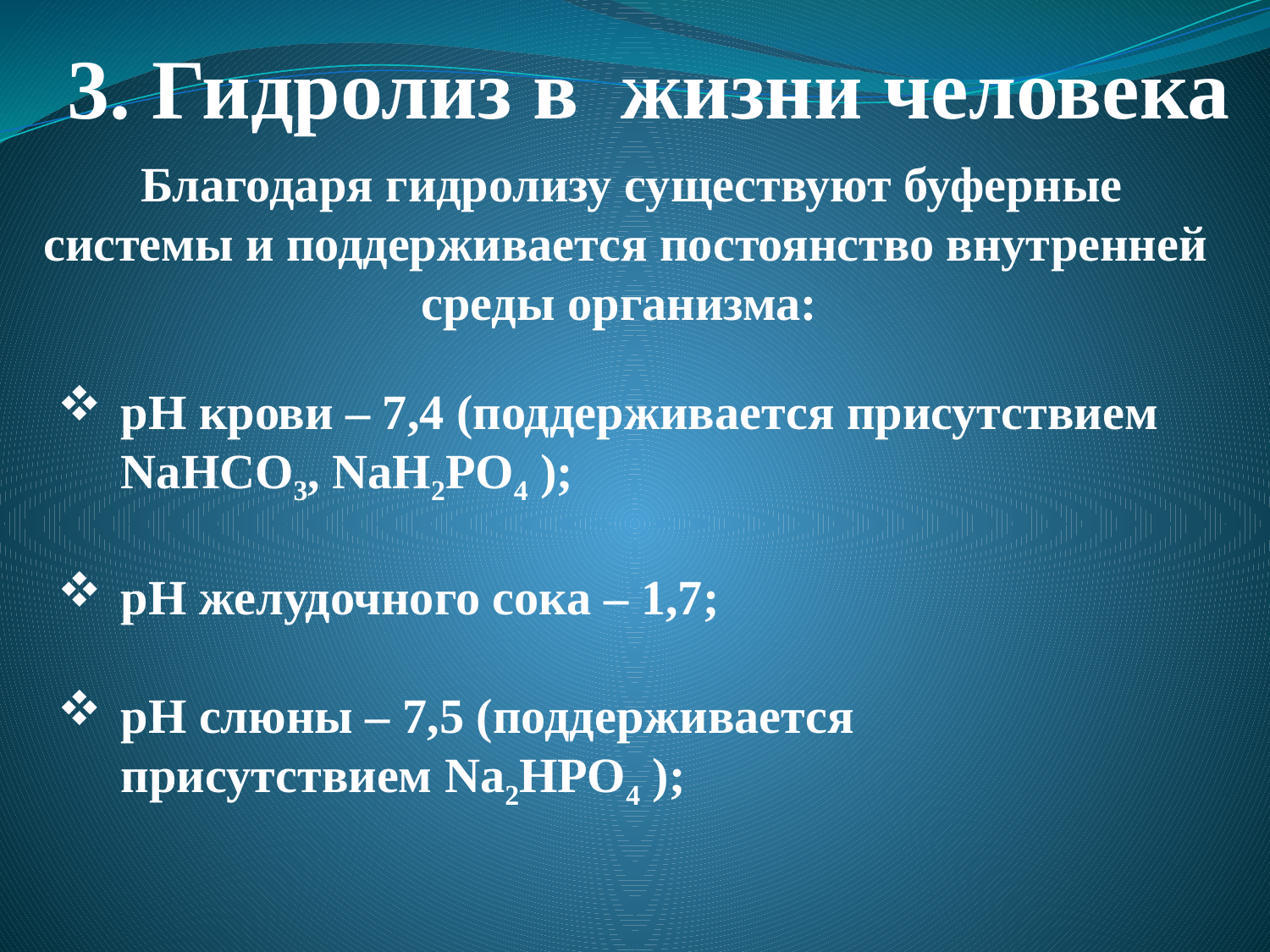

# 3. Гидролиз в  жизни человека
 Благодаря гидролизу существуют буферные системы и поддерживается постоянство внутренней среды организма:
рН крови – 7,4 (поддерживается присутствием NaHCO3, NaH2PO4 );

рН желудочного сока – 1,7;

рН слюны – 7,5 (поддерживается присутствием Na2HPO4 );